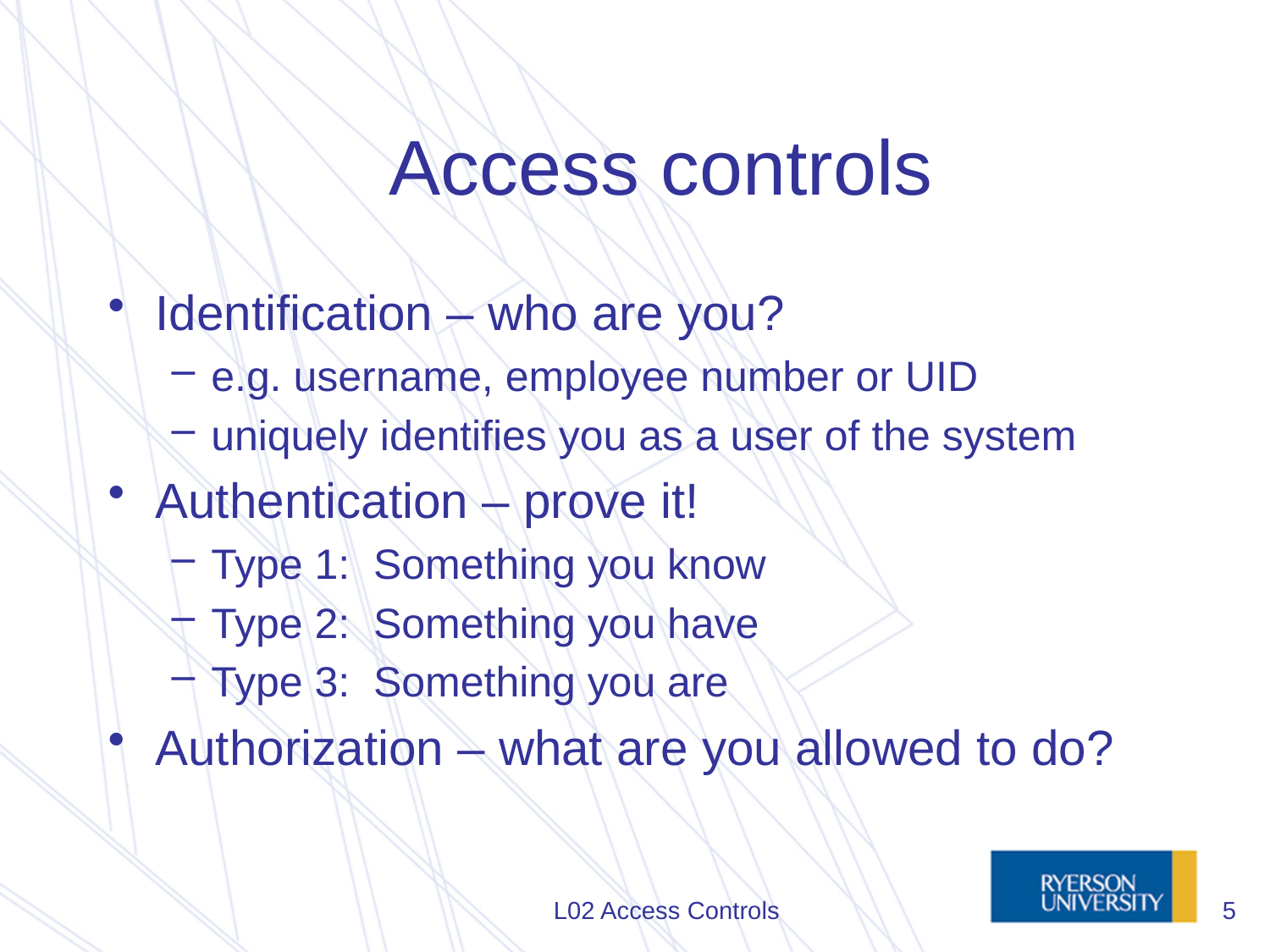

# Access controls
Identification – who are you?
e.g. username, employee number or UID
uniquely identifies you as a user of the system
Authentication – prove it!
Type 1:  Something you know
Type 2:  Something you have
Type 3:  Something you are
Authorization – what are you allowed to do?
L02 Access Controls
5